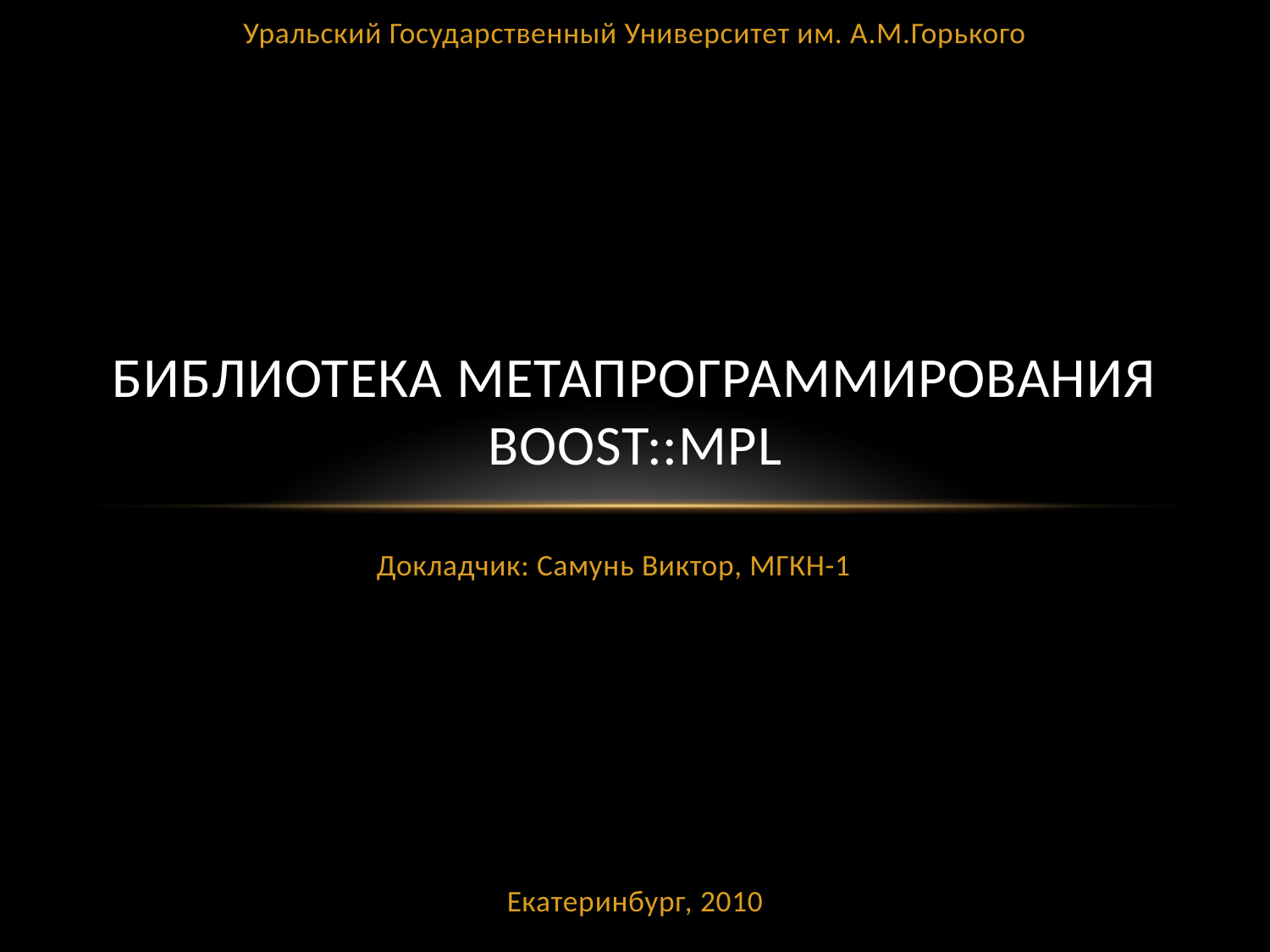

Уральский Государственный Университет им. А.М.Горького
# Библиотека метапрограммирования boost::MPL
Докладчик: Самунь Виктор, МГКН-1
Екатеринбург, 2010